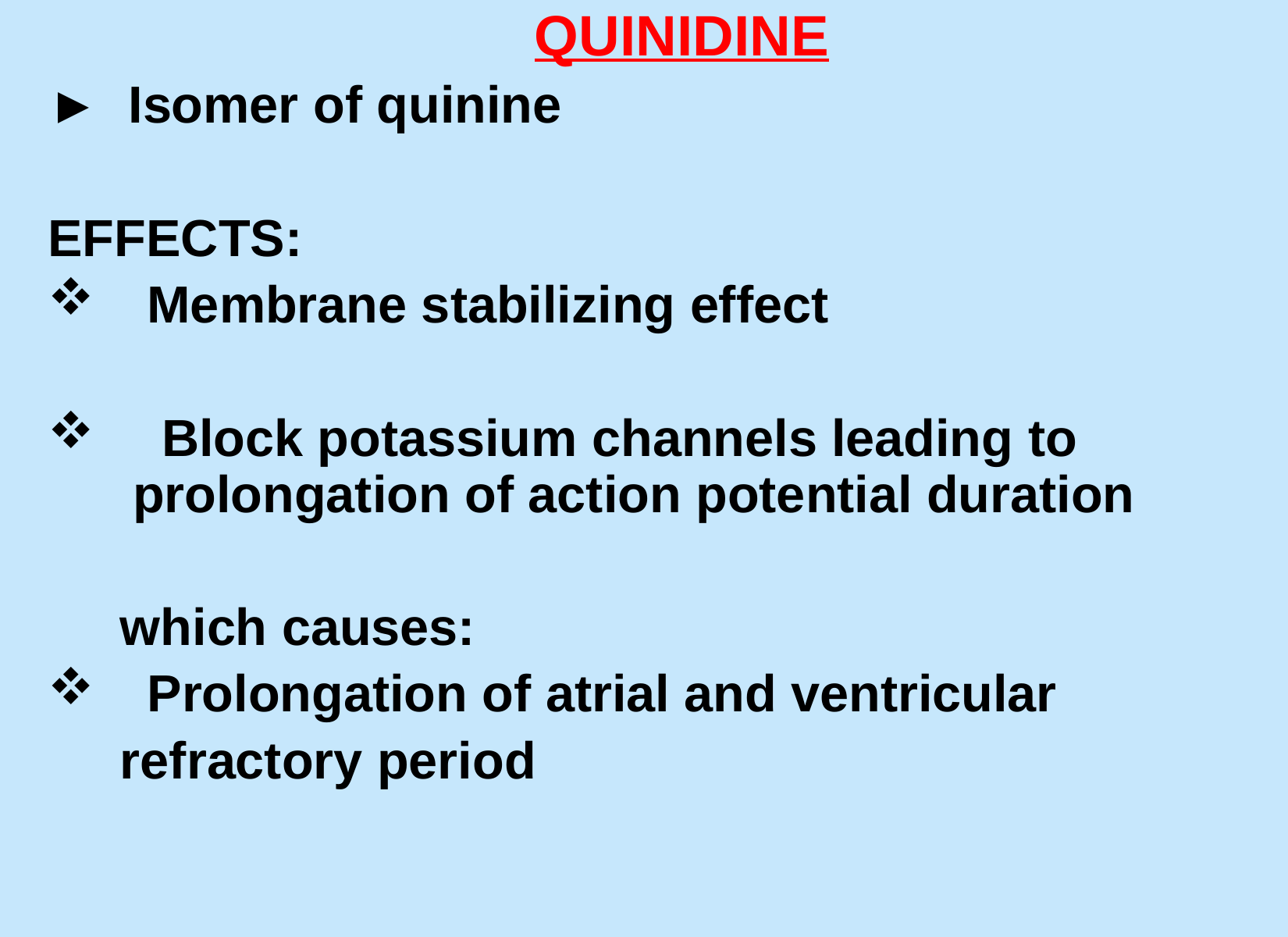

QUINIDINE
►  Isomer of quinine

EFFECTS:
 Membrane stabilizing effect

  Block potassium channels leading to prolongation of action potential duration

     which causes:
 Prolongation of atrial and ventricular
     refractory period